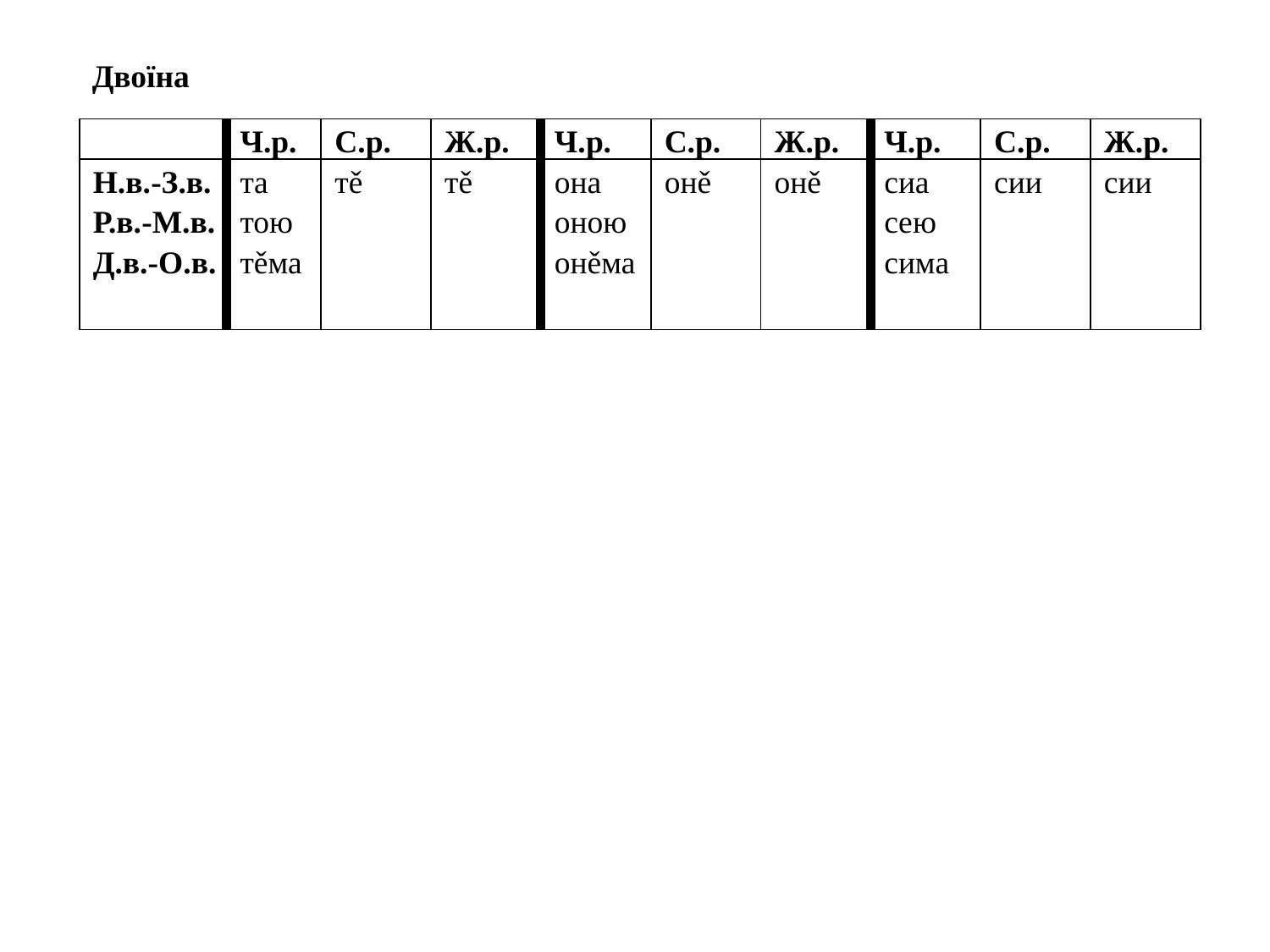

Двоїна
|  | Ч.р. | С.р. | Ж.р. | Ч.р. | С.р. | Ж.р. | Ч.р. | С.р. | Ж.р. |
| --- | --- | --- | --- | --- | --- | --- | --- | --- | --- |
| Н.в.-З.в. Р.в.-М.в. Д.в.-О.в. | та тою тěма | тě | тě | она оною онěма | онě | онě | сиа сею сима | сии | сии |